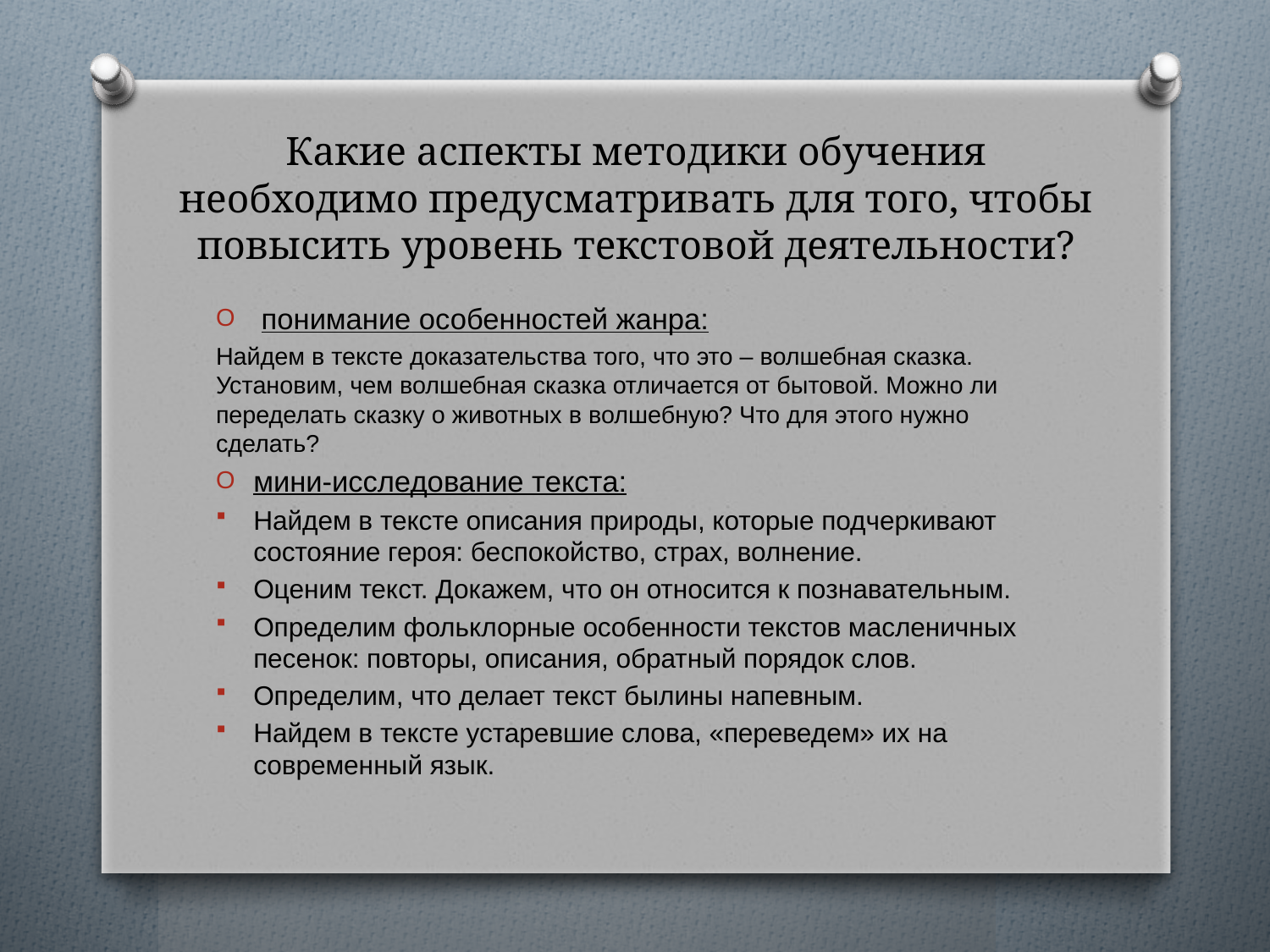

# Какие аспекты методики обучения необходимо предусматривать для того, чтобы повысить уровень текстовой деятельности?
 понимание особенностей жанра:
Найдем в тексте доказательства того, что это – волшебная сказка. Установим, чем волшебная сказка отличается от бытовой. Можно ли переделать сказку о животных в волшебную? Что для этого нужно сделать?
мини-исследование текста:
Найдем в тексте описания природы, которые подчеркивают состояние героя: беспокойство, страх, волнение.
Оценим текст. Докажем, что он относится к познавательным.
Определим фольклорные особенности текстов масленичных песенок: повторы, описания, обратный порядок слов.
Определим, что делает текст былины напевным.
Найдем в тексте устаревшие слова, «переведем» их на современный язык.